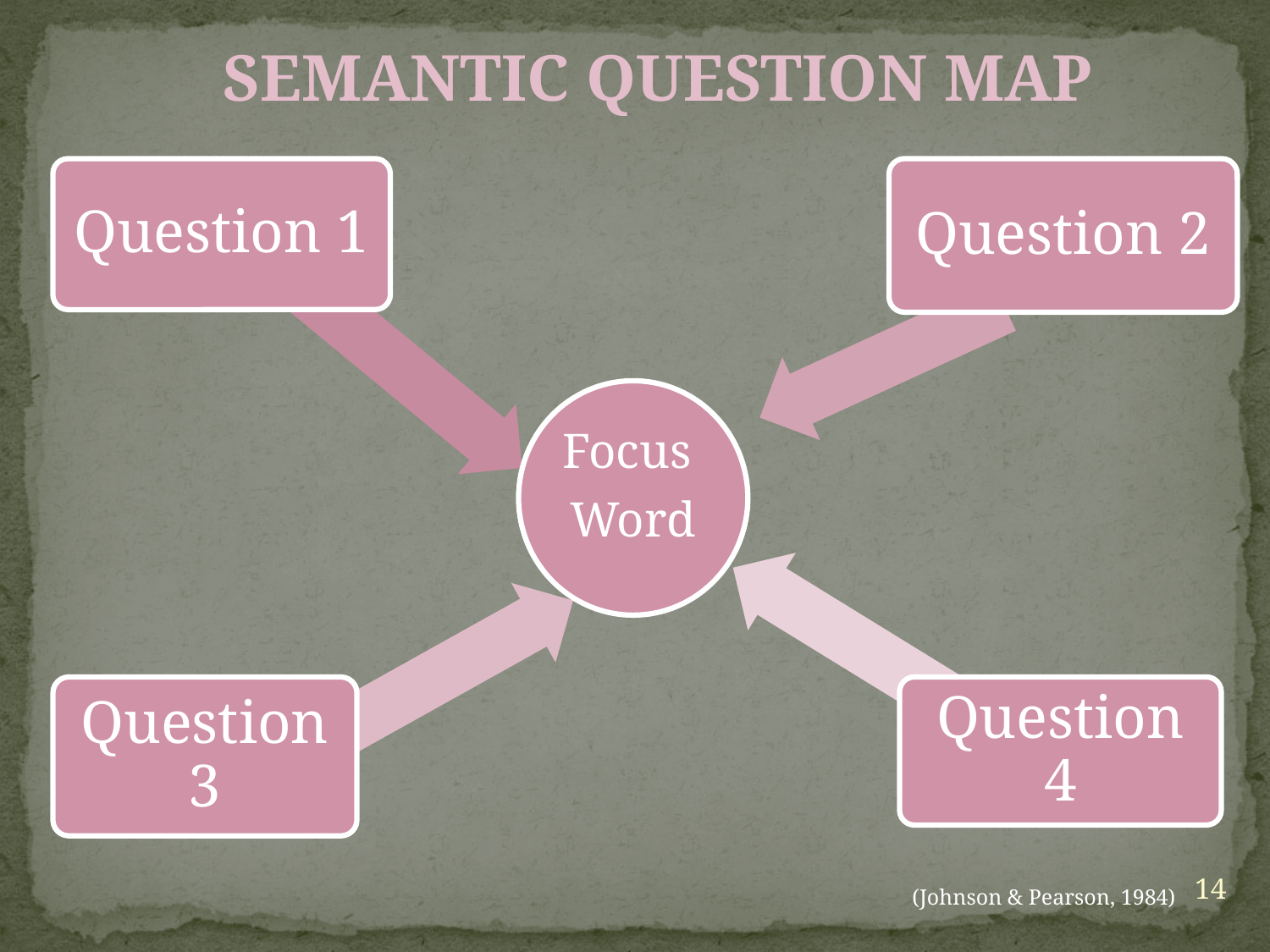

SEMANTIC QUESTION MAP

Question 1

Question 2

Focus
Word

Question 3

Question 4
14
(Johnson & Pearson, 1984)